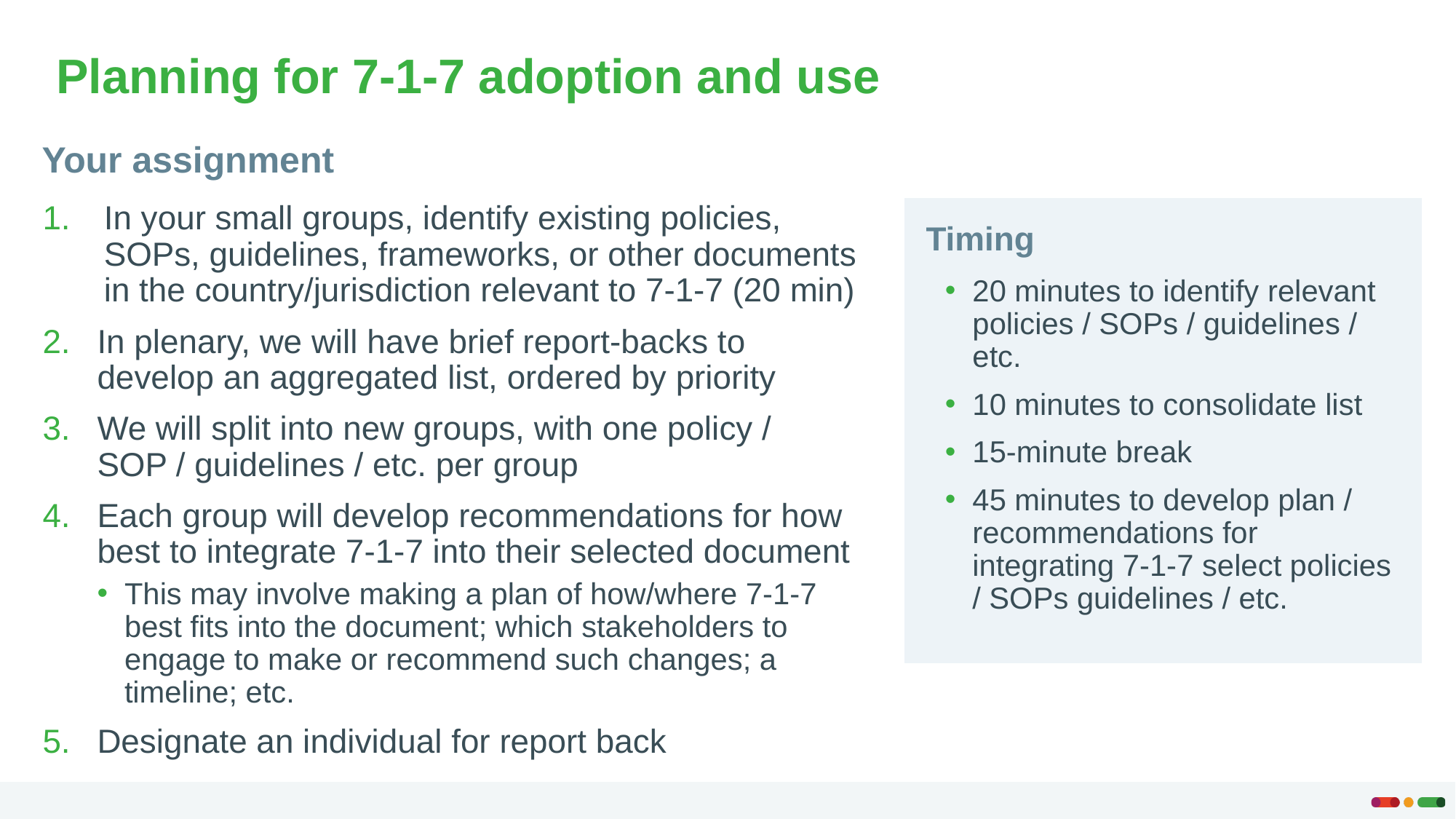

Planning for 7-1-7 adoption and use
Your assignment
Timing
In your small groups, identify existing policies, SOPs, guidelines, frameworks, or other documents in the country/jurisdiction relevant to 7-1-7 (20 min)
In plenary, we will have brief report-backs to develop an aggregated list, ordered by priority
We will split into new groups, with one policy / SOP / guidelines / etc. per group
Each group will develop recommendations for how best to integrate 7-1-7 into their selected document
This may involve making a plan of how/where 7-1-7 best fits into the document; which stakeholders to engage to make or recommend such changes; a timeline; etc.
Designate an individual for report back

20 minutes to identify relevant policies / SOPs / guidelines / etc.
10 minutes to consolidate list
15-minute break
45 minutes to develop plan / recommendations for integrating 7-1-7 select policies / SOPs guidelines / etc.